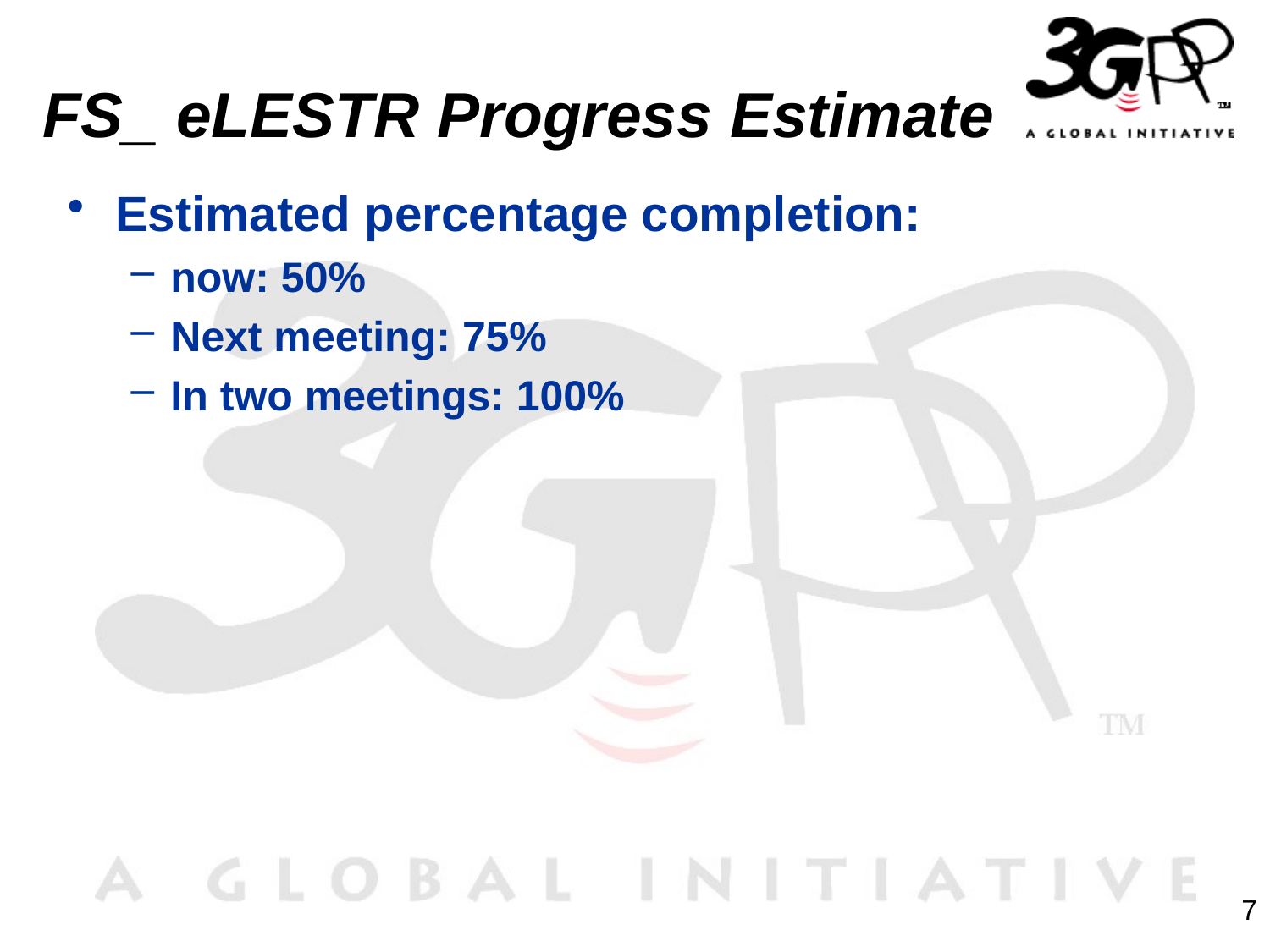

# FS_ eLESTR Progress Estimate
Estimated percentage completion:
now: 50%
Next meeting: 75%
In two meetings: 100%
7